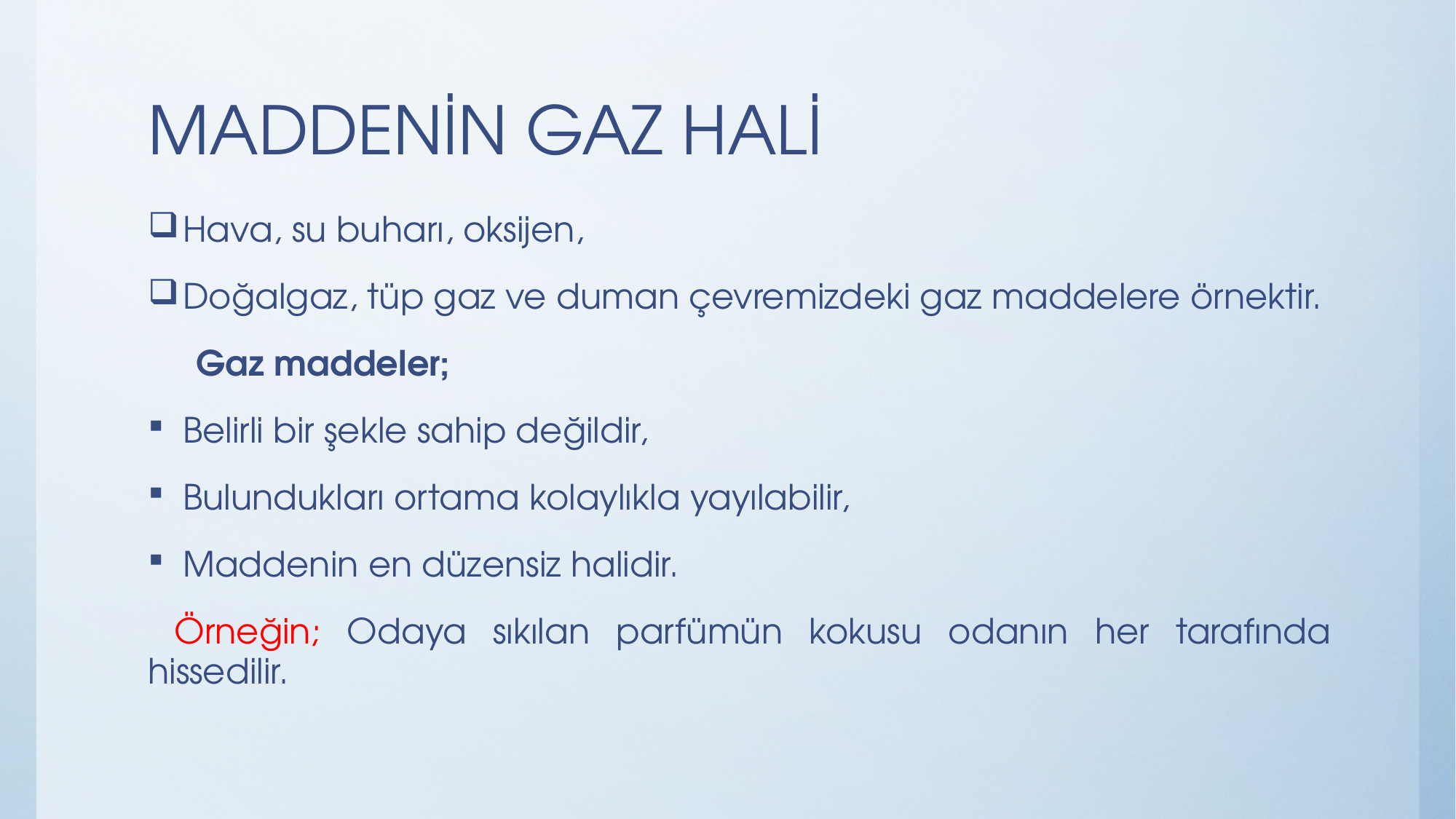

# MADDENİN GAZ HALİ
Hava, su buharı, oksijen,
Doğalgaz, tüp gaz ve duman çevremizdeki gaz maddelere örnektir.
     Gaz maddeler;
Belirli bir şekle sahip değildir,
Bulundukları ortama kolaylıkla yayılabilir,
Maddenin en düzensiz halidir.
 Örneğin; Odaya sıkılan parfümün kokusu odanın her tarafında hissedilir.